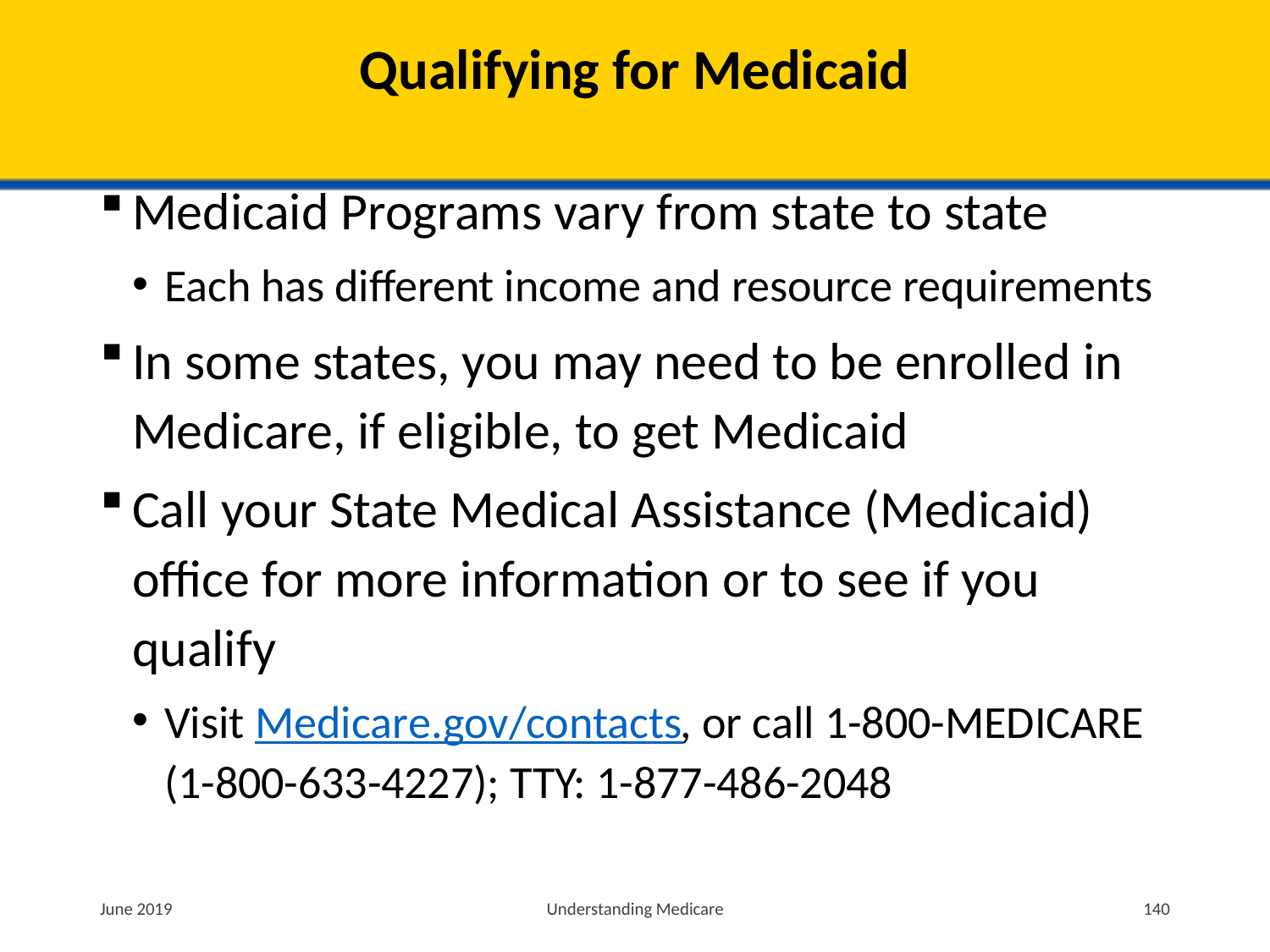

# Qualifying for Medicaid
Medicaid Programs vary from state to state
Each has different income and resource requirements
In some states, you may need to be enrolled in Medicare, if eligible, to get Medicaid
Call your State Medical Assistance (Medicaid) office for more information or to see if you qualify
Visit Medicare.gov/contacts, or call 1-800-MEDICARE (1-800-633-4227); TTY: 1-877-486-2048

June 2019
Understanding Medicare
140